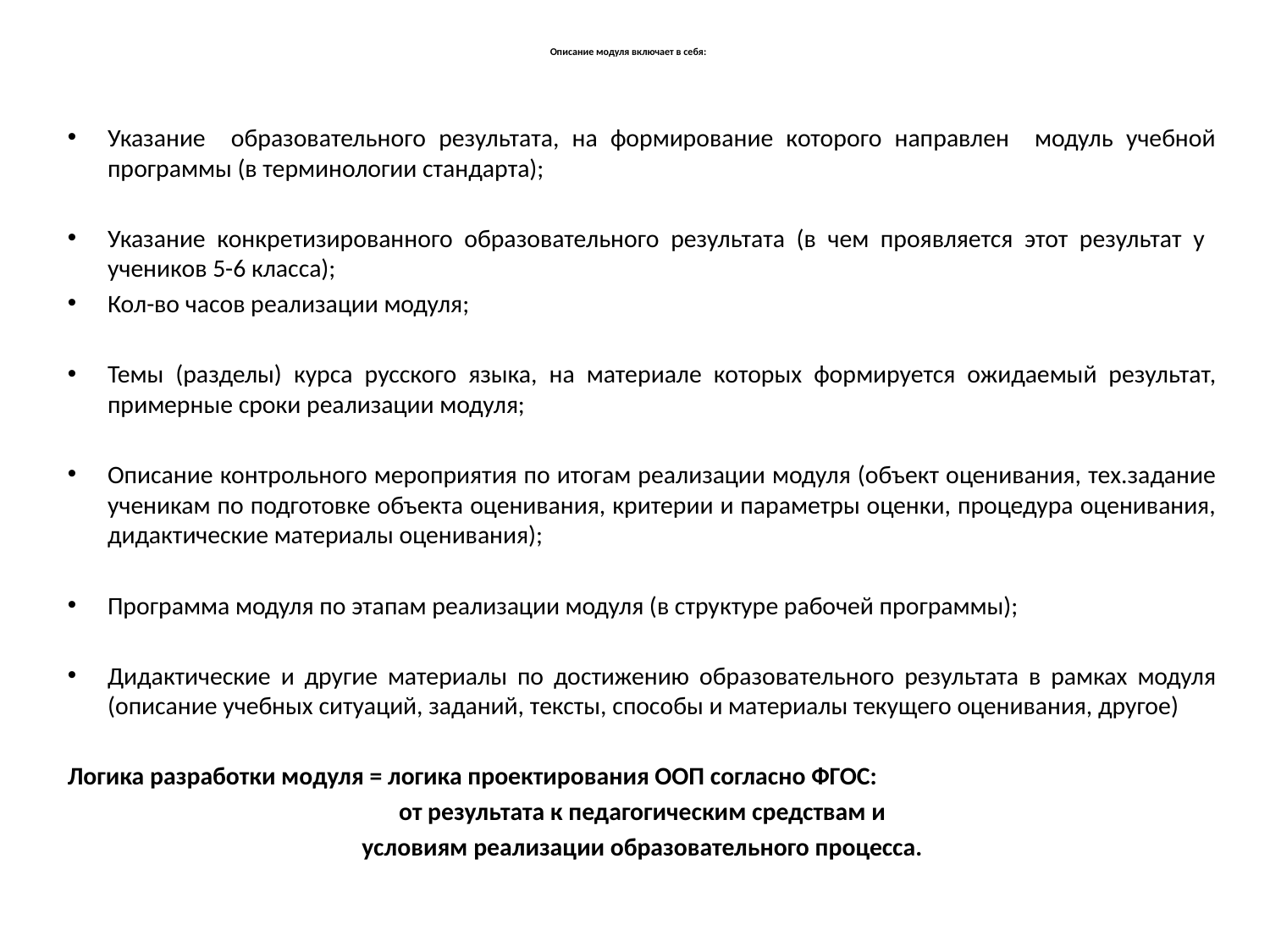

# Описание модуля включает в себя:

Указание  образовательного результата, на формирование которого направлен  модуль учебной программы (в терминологии стандарта);

Указание конкретизированного образовательного результата (в чем проявляется этот результат у  учеников 5-6 класса);
Кол-во часов реализации модуля;

Темы (разделы) курса русского языка, на материале которых формируется ожидаемый результат, примерные сроки реализации модуля;

Описание контрольного мероприятия по итогам реализации модуля (объект оценивания, тех.задание ученикам по подготовке объекта оценивания, критерии и параметры оценки, процедура оценивания, дидактические материалы оценивания);

Программа модуля по этапам реализации модуля (в структуре рабочей программы);

Дидактические и другие материалы по достижению образовательного результата в рамках модуля (описание учебных ситуаций, заданий, тексты, способы и материалы текущего оценивания, другое)

Логика разработки модуля = логика проектирования ООП согласно ФГОС:
от результата к педагогическим средствам и
условиям реализации образовательного процесса.